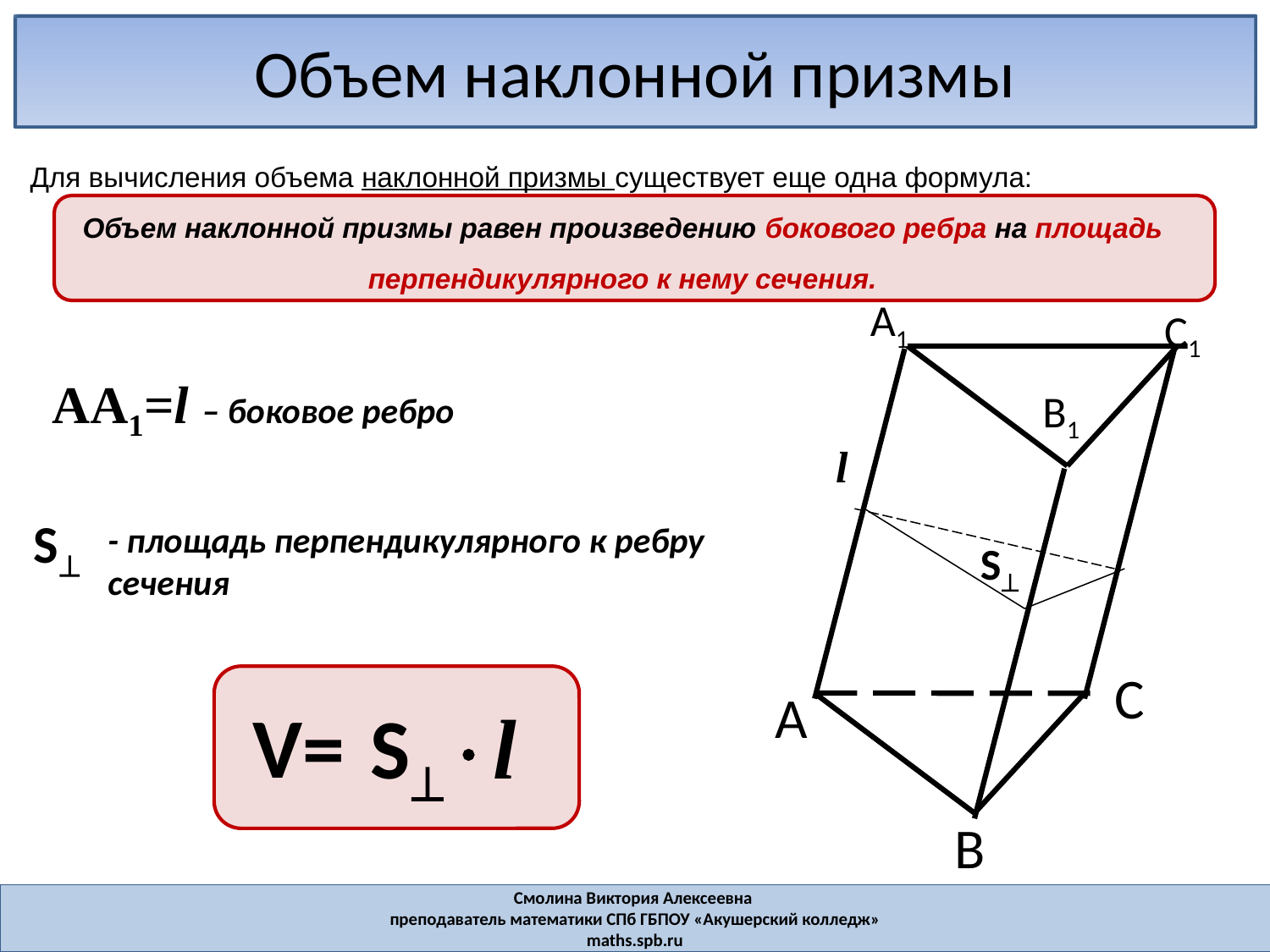

Объем наклонной призмы
Для вычисления объема наклонной призмы существует еще одна формула:
Объем наклонной призмы равен произведению бокового ребра на площадь перпендикулярного к нему сечения.

A1
C1

AA1=l – боковое ребро
B1
l

S⊥

- площадь перпендикулярного к ребру сечения
S⊥
C
A

B

V=
S⊥⋅l
Смолина Виктория Алексеевна
преподаватель математики СПб ГБПОУ «Акушерский колледж»
maths.spb.ru